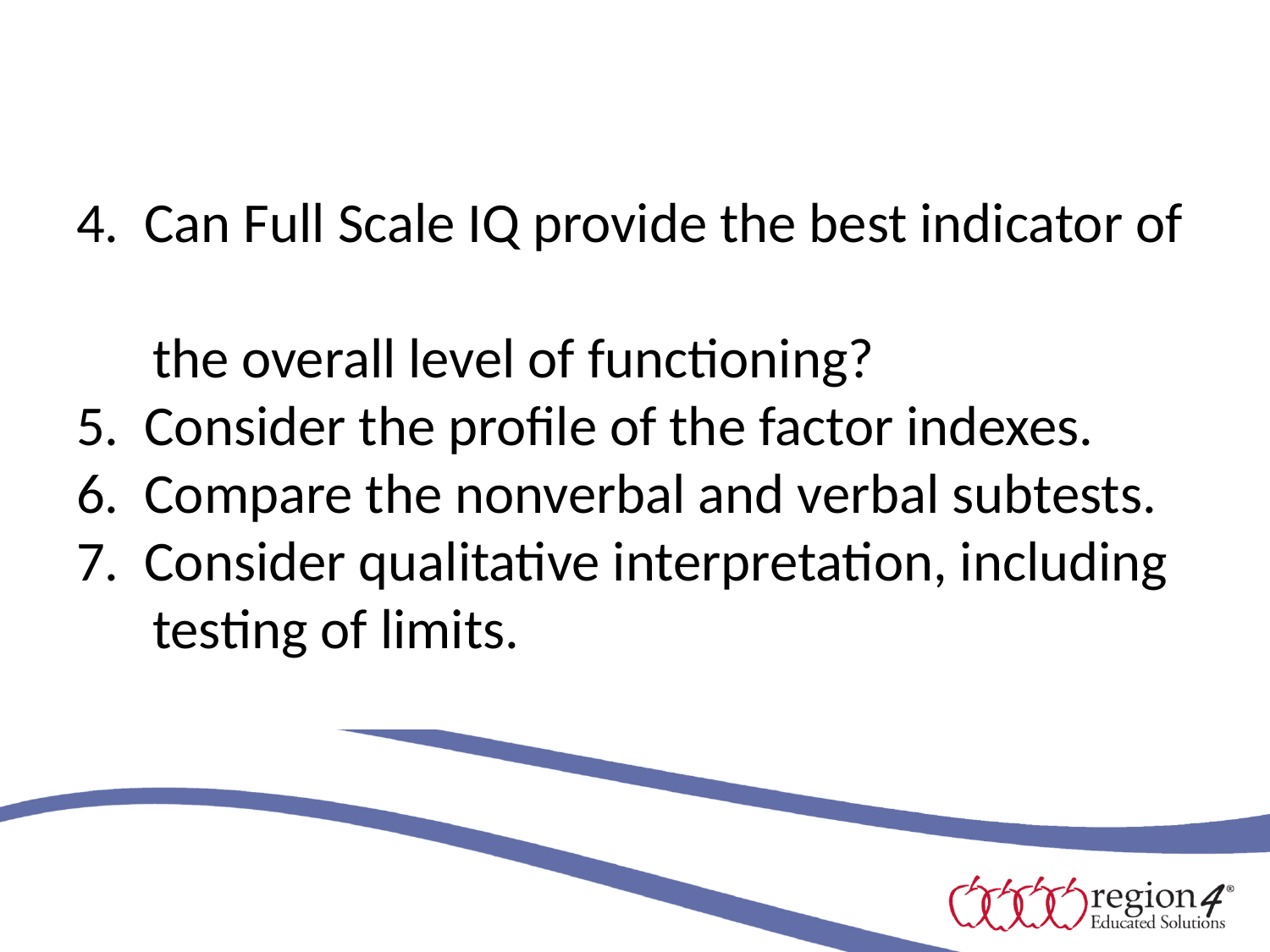

# 4.  Can Full Scale IQ provide the best indicator of the overall level of functioning? 5.  Consider the profile of the factor indexes. 6.  Compare the nonverbal and verbal subtests. 7.  Consider qualitative interpretation, including testing of limits.